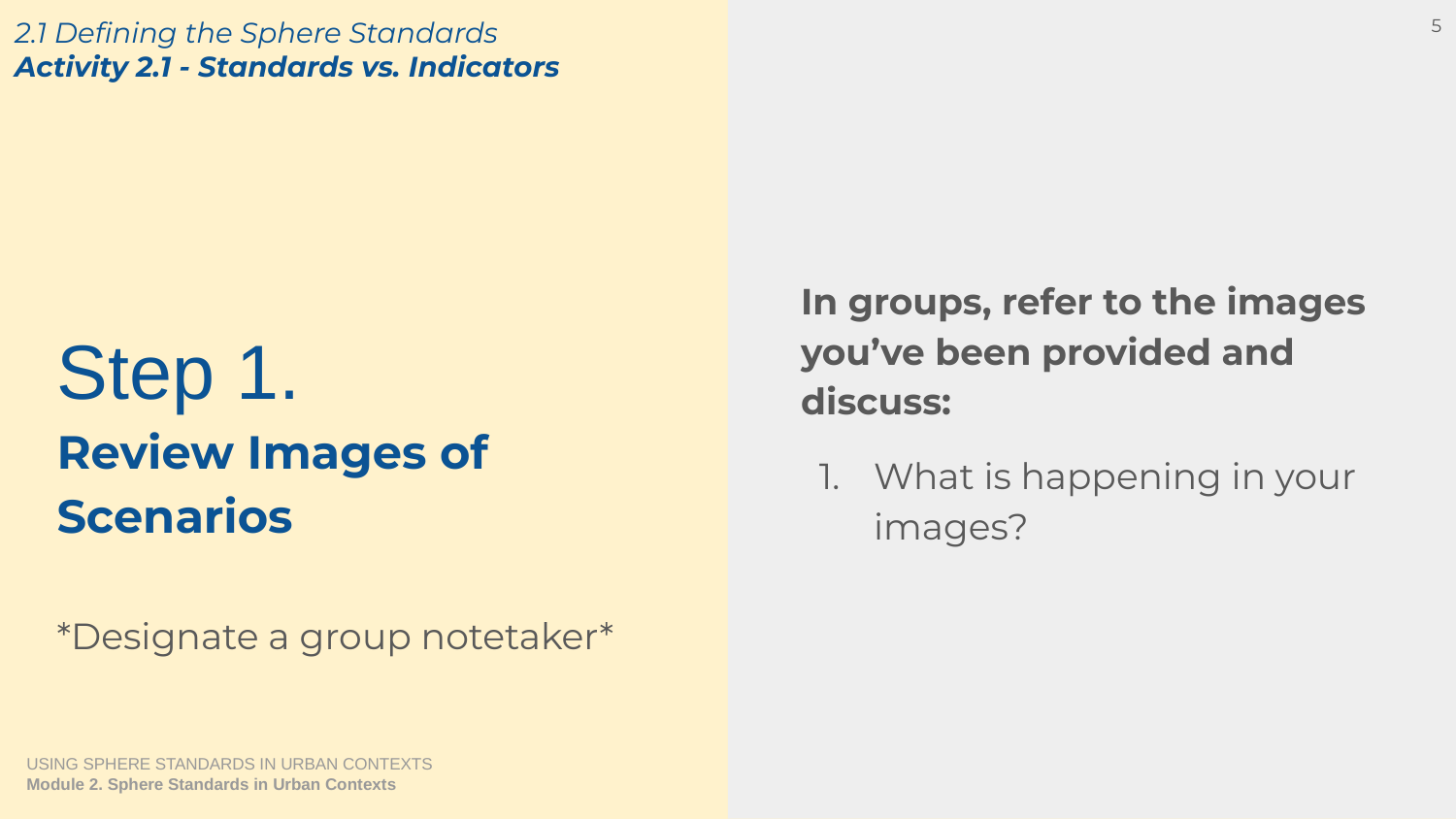

2.1 Defining the Sphere Standards
Activity 2.1 - Standards vs. Indicators
5
In groups, refer to the images you’ve been provided and discuss:
What is happening in your images?
Step 1.
Review Images of Scenarios

*Designate a group notetaker*
USING SPHERE STANDARDS IN URBAN CONTEXTS
Module 2. Sphere Standards in Urban Contexts